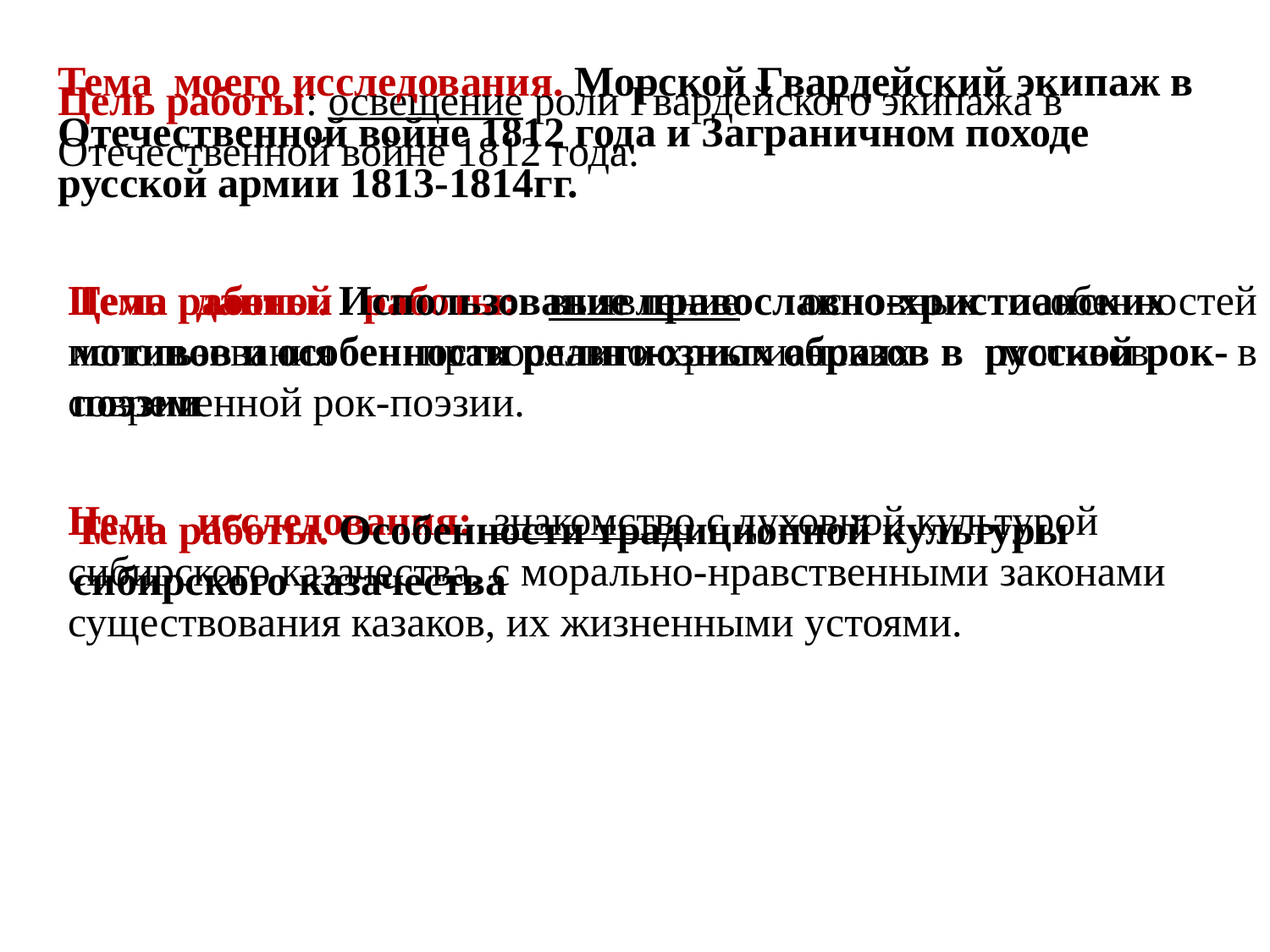

Тема  моего исследования. Морской Гвардейский экипаж в Отечественной войне 1812 года и Заграничном походе русской армии 1813-1814гг.
Цель работы: освещение роли Гвардейского экипажа в Отечественной войне 1812 года.
Цель данной работы: выявление  основных особенностей использования православно-христианских мотивов в современной рок-поэзии.
Тема работы. Использование православно-христианских мотивов и особенности религиозных образов в  русской рок-поэзии
Цель   исследования:  знакомство с духовной культурой сибирского казачества, с морально-нравственными законами существования казаков, их жизненными устоями.
 Тема работы. Особенности традиционной культуры
 сибирского казачества